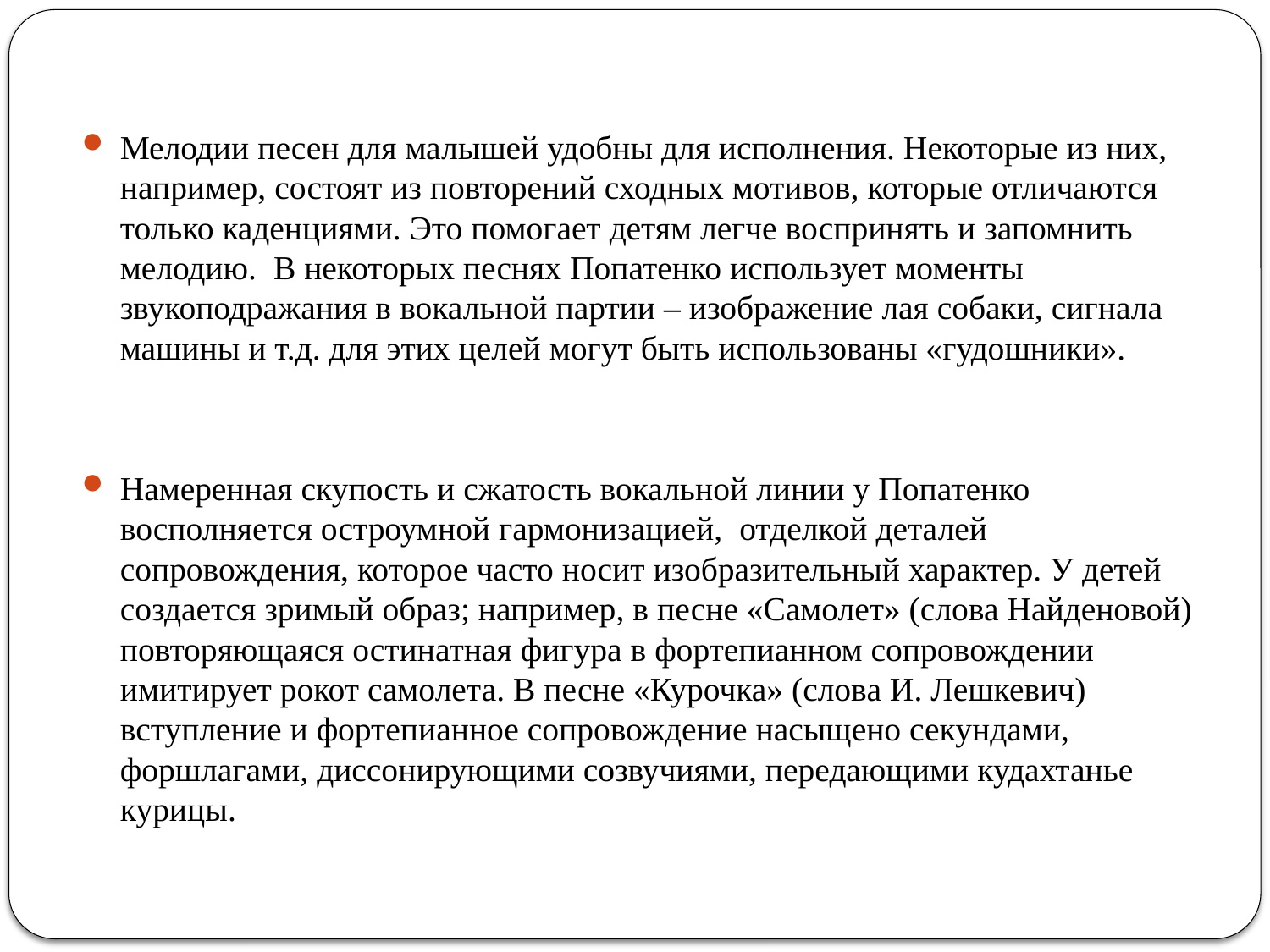

#

Мелодии песен для малышей удобны для исполнения. Некоторые из них, например, состоят из повторений сходных мотивов, которые отличаются только каденциями. Это помогает детям легче воспринять и запомнить мелодию.  В некоторых песнях Попатенко использует моменты звукоподражания в вокальной партии – изображение лая собаки, сигнала машины и т.д. для этих целей могут быть использованы «гудошники».

Намеренная скупость и сжатость вокальной линии у Попатенко восполняется остроумной гармонизацией,  отделкой деталей сопровождения, которое часто носит изобразительный характер. У детей создается зримый образ; например, в песне «Самолет» (слова Найденовой) повторяющаяся остинатная фигура в фортепианном сопровождении имитирует рокот самолета. В песне «Курочка» (слова И. Лешкевич) вступление и фортепианное сопровождение насыщено секундами, форшлагами, диссонирующими созвучиями, передающими кудахтанье курицы.